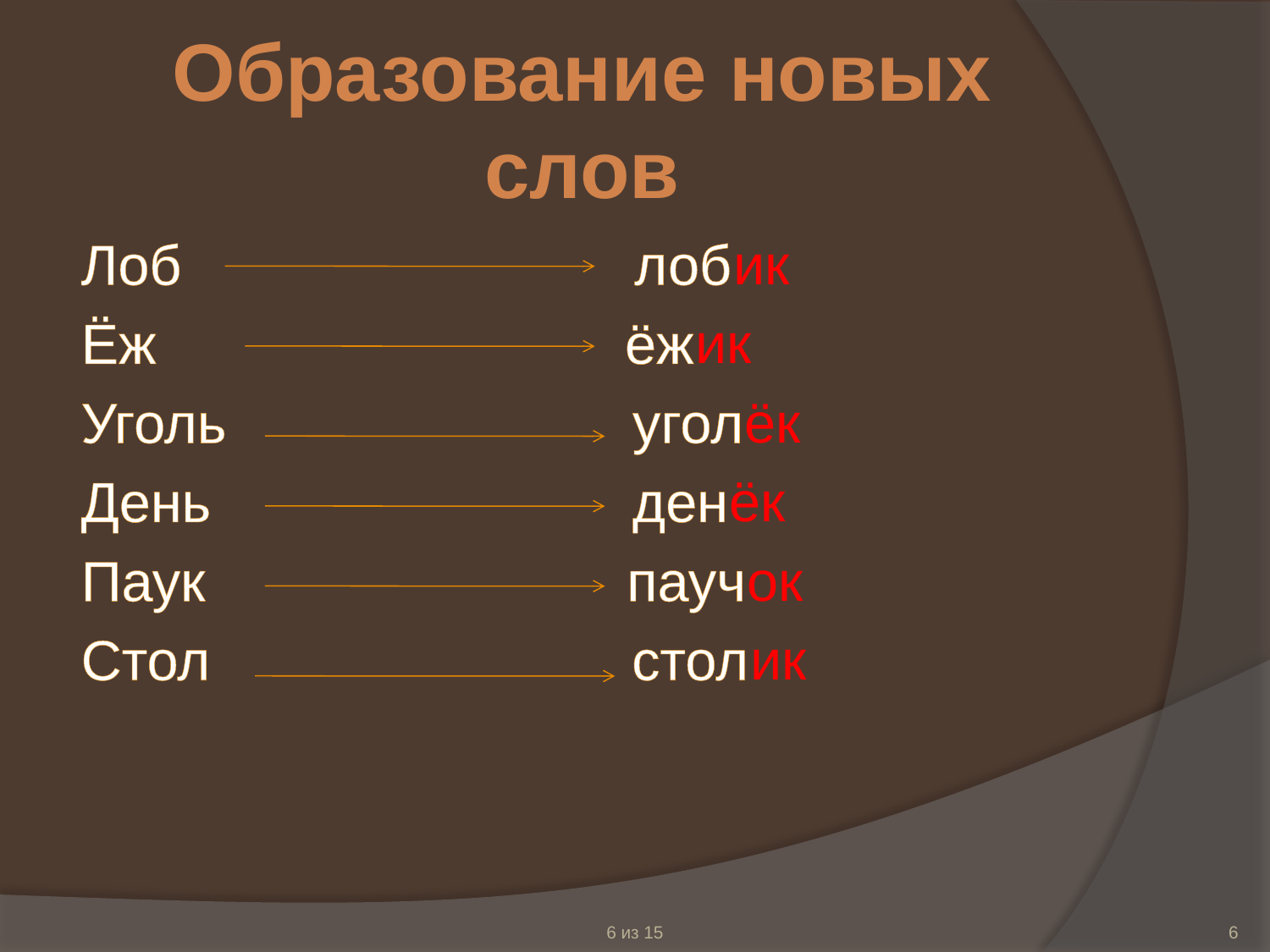

# Образование новых слов
Лоб                             лобик
Ёж                              ёжик
Уголь                          уголёк
День                           денёк
Паук                           паучок
Стол                           столик
6 из 15
6